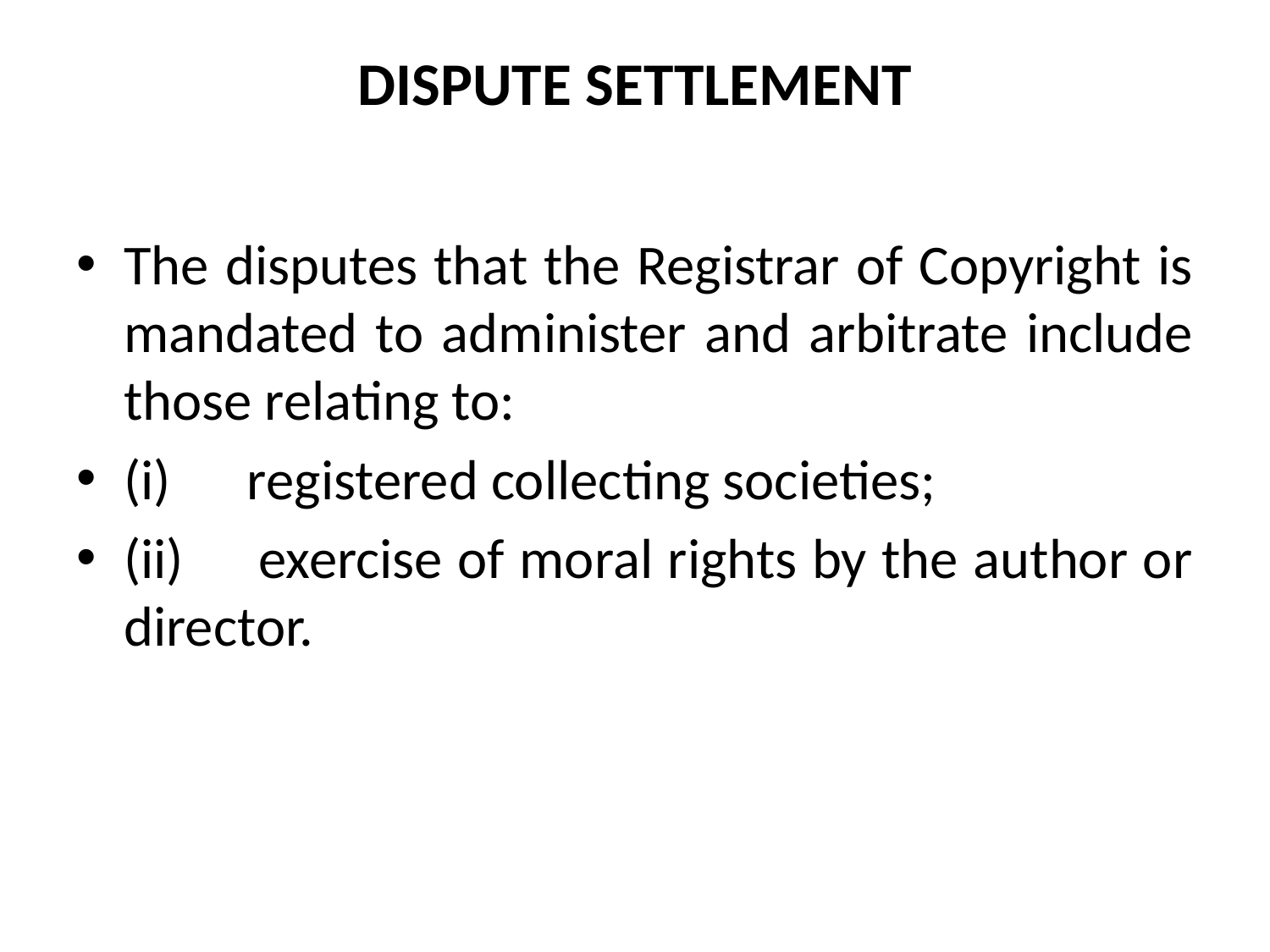

# DISPUTE SETTLEMENT
The disputes that the Registrar of Copyright is mandated to administer and arbitrate include those relating to:
(i)      registered collecting societies;
(ii)     exercise of moral rights by the author or director.